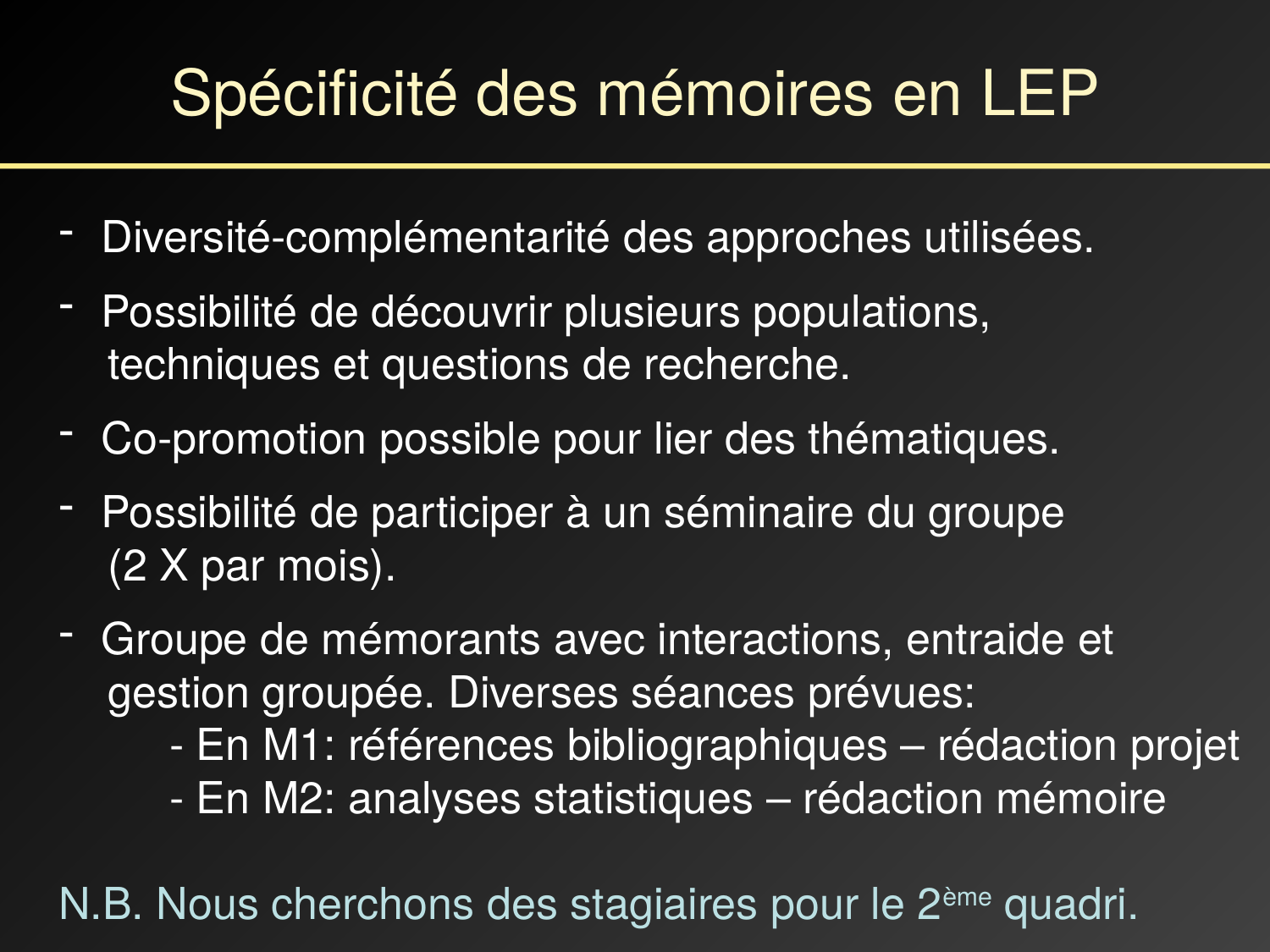

Spécificité des mémoires en LEP

 Diversité-complémentarité des approches utilisées.

 Possibilité de découvrir plusieurs populations,
    techniques et questions de recherche.

 Co-promotion possible pour lier des thématiques.

 Possibilité de participer à un séminaire du groupe
    (2 X par mois).

 Groupe de mémorants avec interactions, entraide et
    gestion groupée. Diverses séances prévues:
         - En M1: références bibliographiques – rédaction projet
         - En M2: analyses statistiques – rédaction mémoire

N.B. Nous cherchons des stagiaires pour le 2ème quadri.